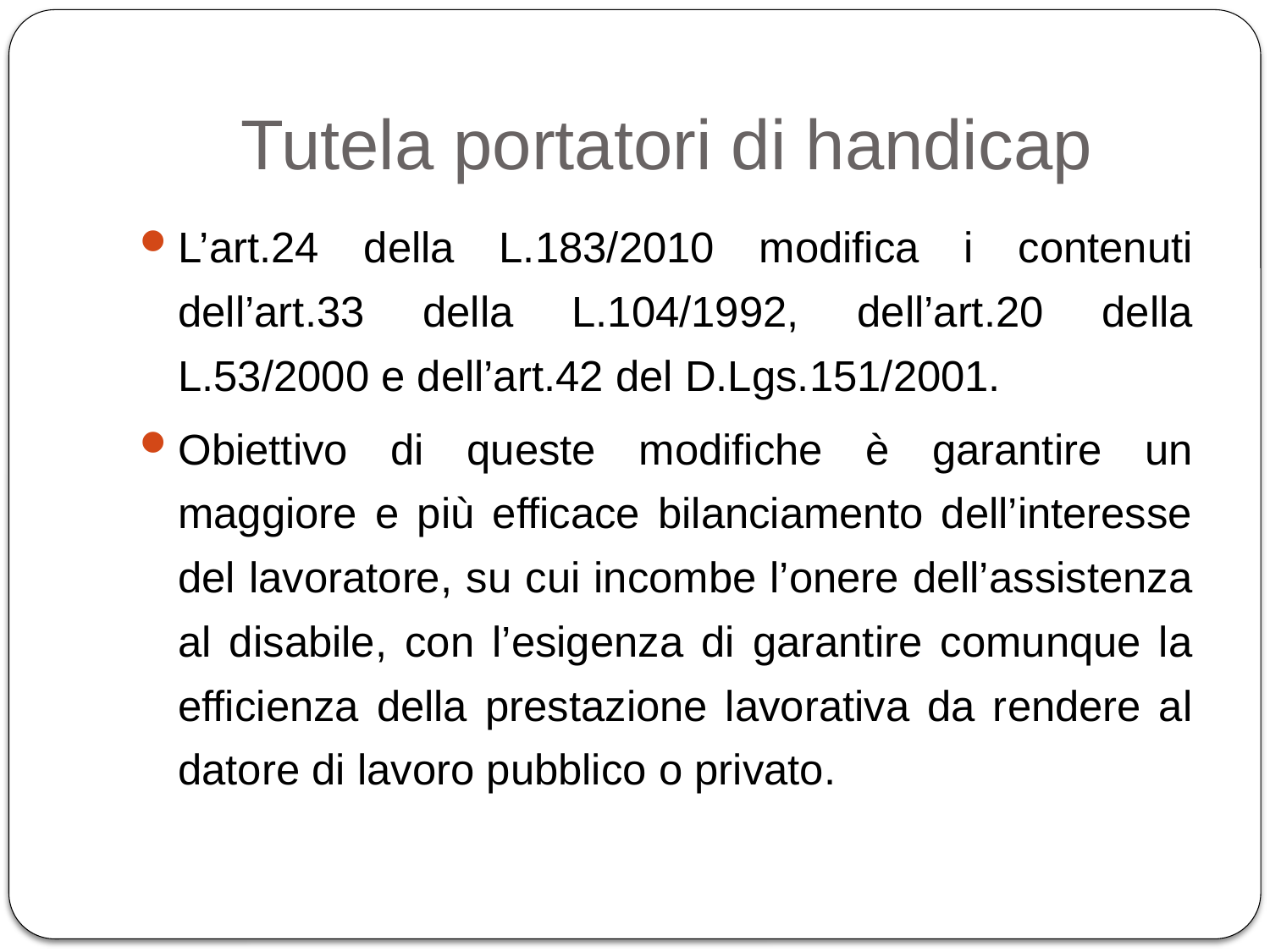

# Tutela portatori di handicap
L’art.24 della L.183/2010 modifica i contenuti dell’art.33 della L.104/1992, dell’art.20 della L.53/2000 e dell’art.42 del D.Lgs.151/2001.
Obiettivo di queste modifiche è garantire un maggiore e più efficace bilanciamento dell’interesse del lavoratore, su cui incombe l’onere dell’assistenza al disabile, con l’esigenza di garantire comunque la efficienza della prestazione lavorativa da rendere al datore di lavoro pubblico o privato.